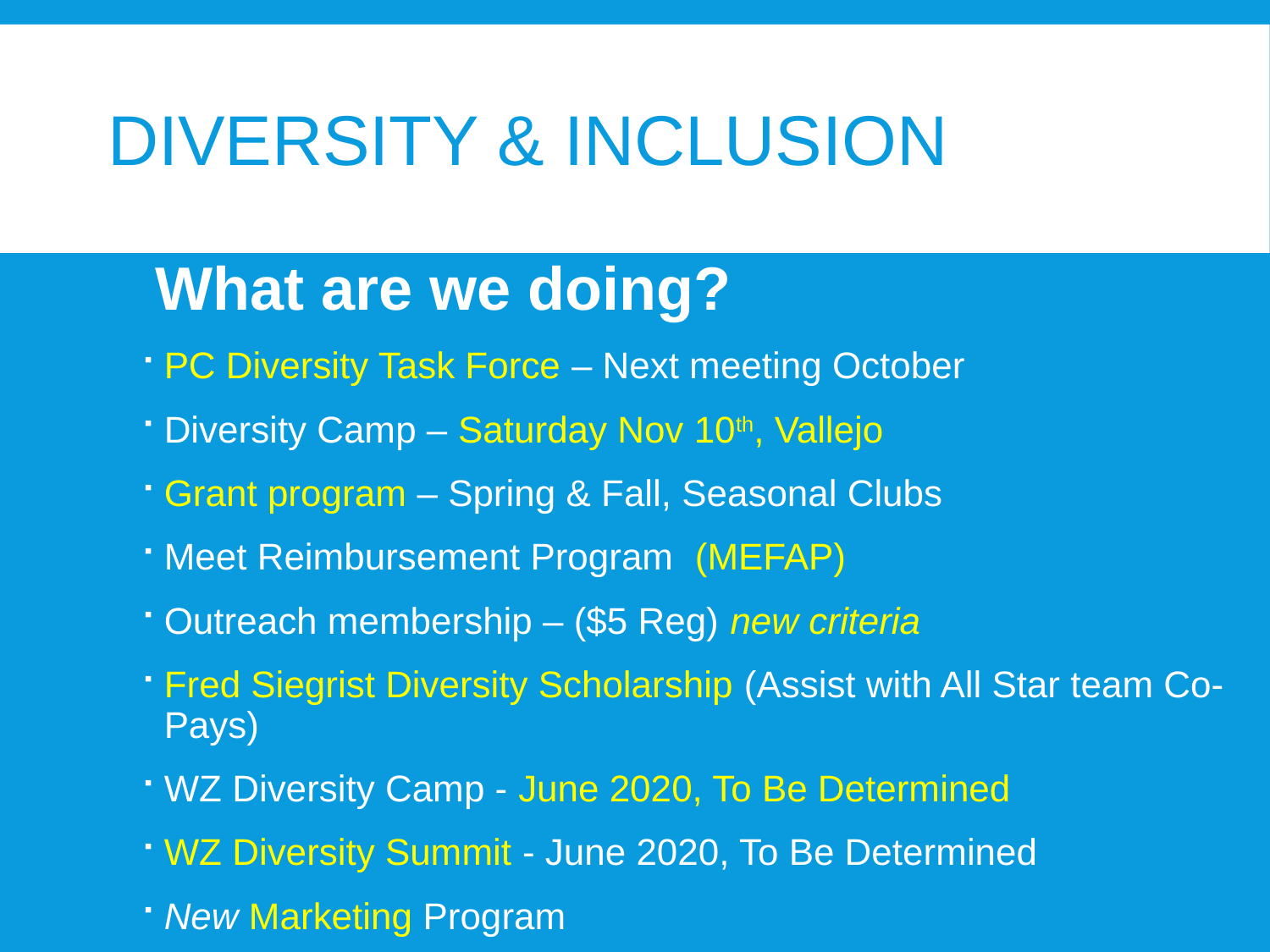

# Diversity & Inclusion
What are we doing?
PC Diversity Task Force – Next meeting October
Diversity Camp – Saturday Nov 10th, Vallejo
Grant program – Spring & Fall, Seasonal Clubs
Meet Reimbursement Program  (MEFAP)
Outreach membership – ($5 Reg) new criteria
Fred Siegrist Diversity Scholarship (Assist with All Star team Co-Pays)
WZ Diversity Camp - June 2020, To Be Determined
WZ Diversity Summit - June 2020, To Be Determined
New Marketing Program